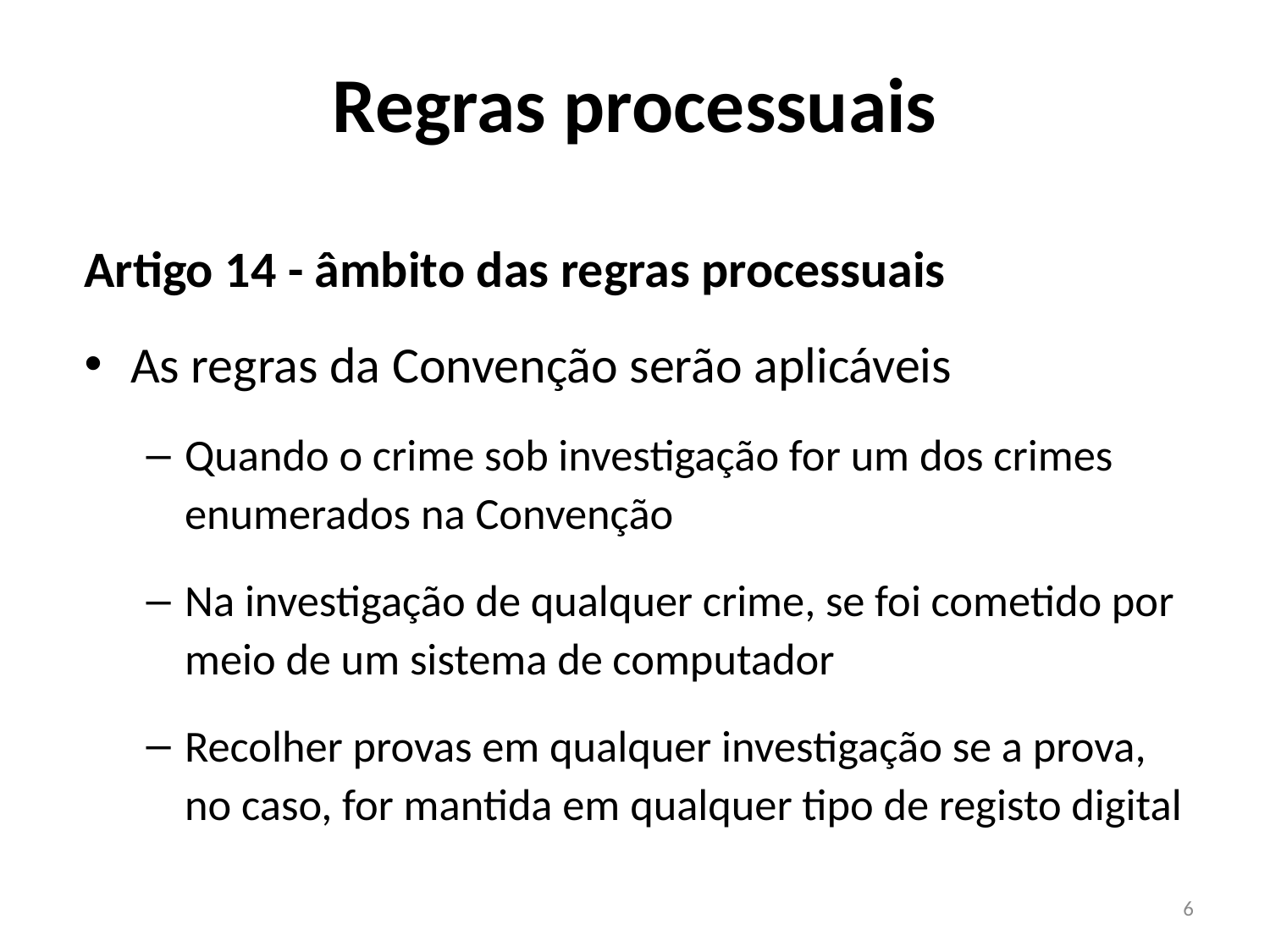

# Regras processuais
Artigo 14 - âmbito das regras processuais
As regras da Convenção serão aplicáveis
Quando o crime sob investigação for um dos crimes enumerados na Convenção
Na investigação de qualquer crime, se foi cometido por meio de um sistema de computador
Recolher provas em qualquer investigação se a prova, no caso, for mantida em qualquer tipo de registo digital
6